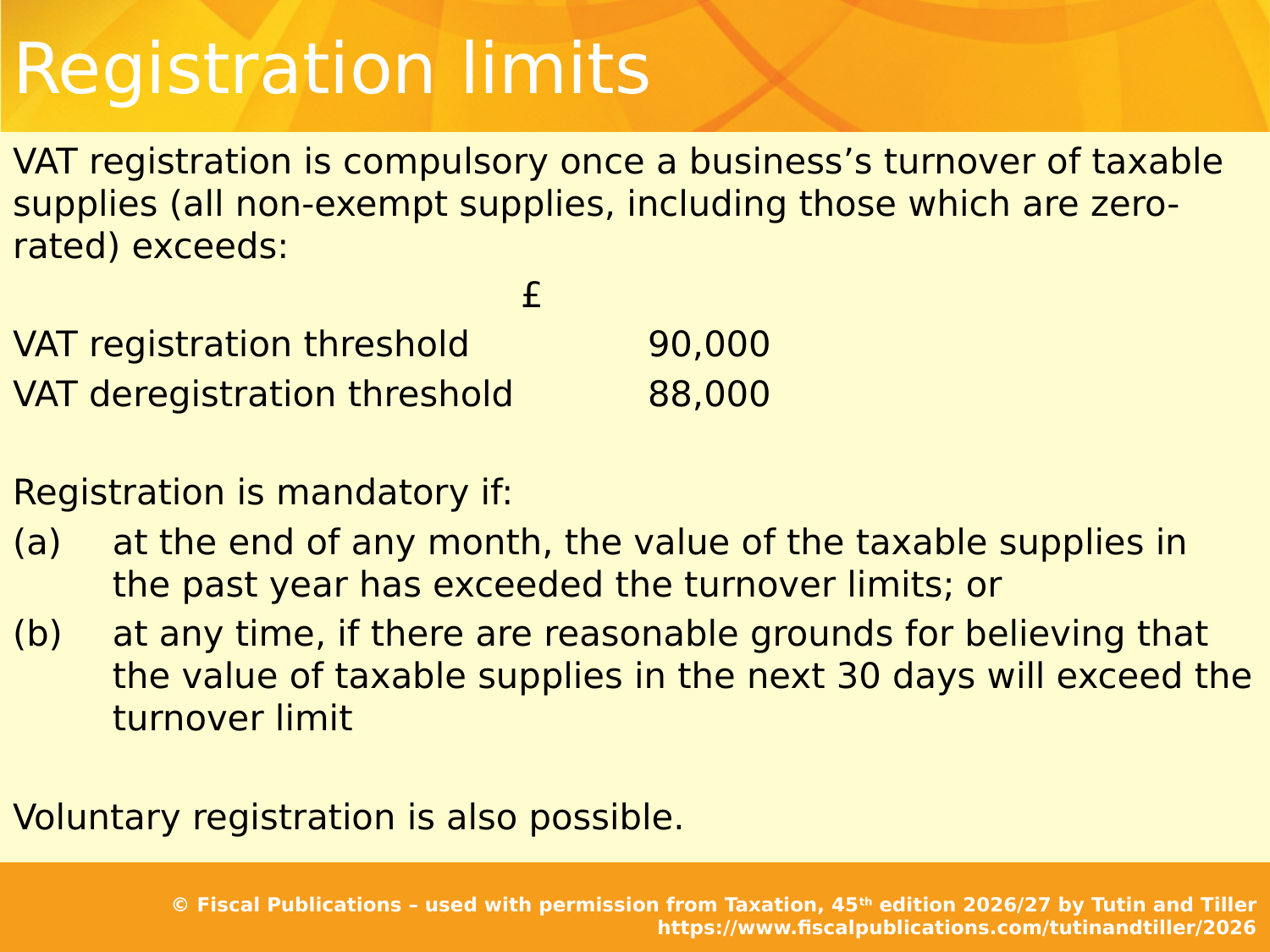

# Registration limits
VAT registration is compulsory once a business’s turnover of taxable supplies (all non-exempt supplies, including those which are zero-rated) exceeds:
				£
VAT registration threshold		90,000
VAT deregistration threshold		88,000

Registration is mandatory if:
at the end of any month, the value of the taxable supplies in the past year has exceeded the turnover limits; or
at any time, if there are reasonable grounds for believing that the value of taxable supplies in the next 30 days will exceed the turnover limit

Voluntary registration is also possible.